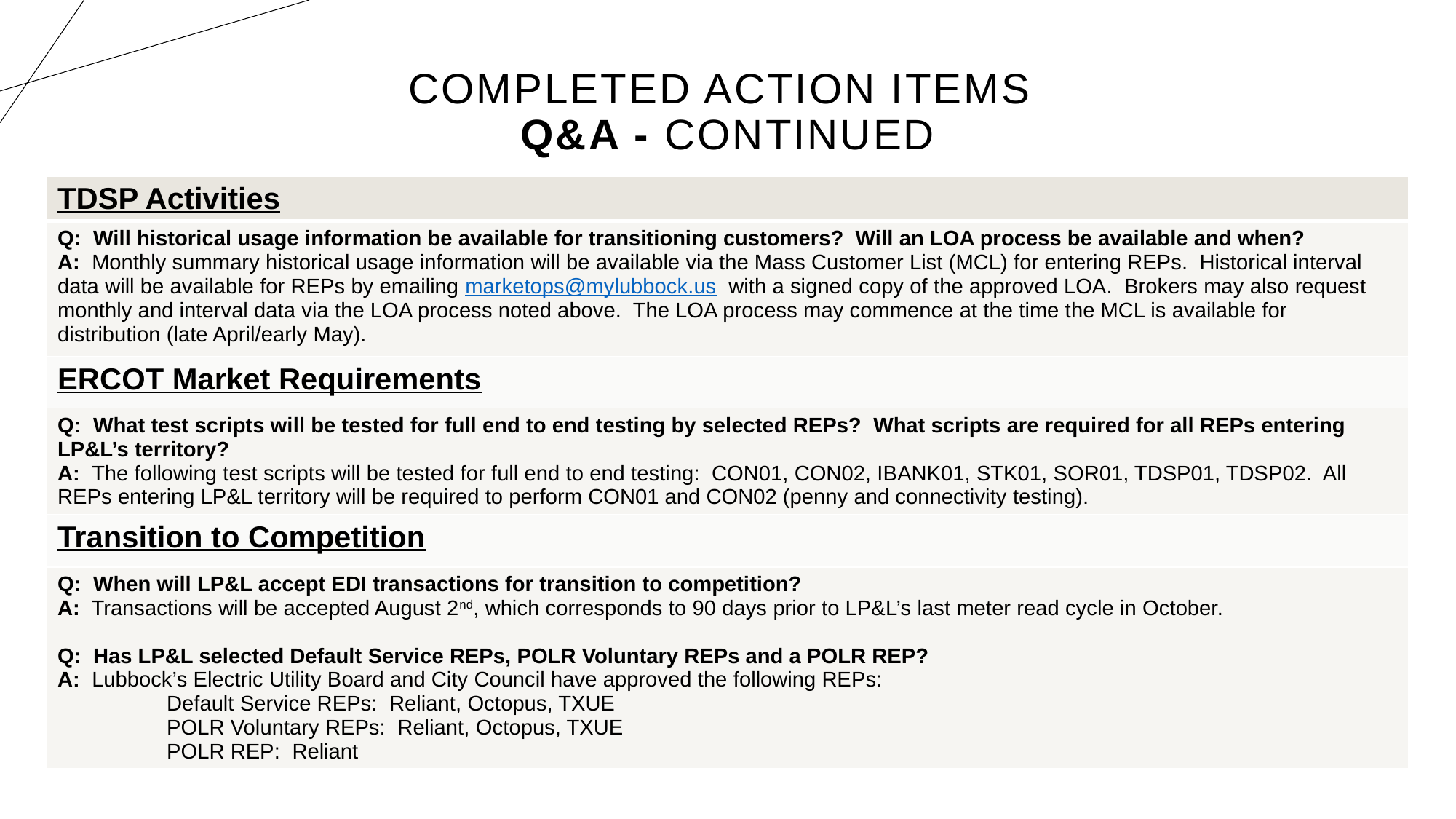

# Completed Action Items Q&A - continued
| TDSP Activities |
| --- |
| Q: Will historical usage information be available for transitioning customers? Will an LOA process be available and when? A: Monthly summary historical usage information will be available via the Mass Customer List (MCL) for entering REPs. Historical interval data will be available for REPs by emailing marketops@mylubbock.us with a signed copy of the approved LOA. Brokers may also request monthly and interval data via the LOA process noted above. The LOA process may commence at the time the MCL is available for distribution (late April/early May). |
| ERCOT Market Requirements |
| Q: What test scripts will be tested for full end to end testing by selected REPs? What scripts are required for all REPs entering LP&L’s territory? A: The following test scripts will be tested for full end to end testing: CON01, CON02, IBANK01, STK01, SOR01, TDSP01, TDSP02. All REPs entering LP&L territory will be required to perform CON01 and CON02 (penny and connectivity testing). |
| Transition to Competition |
| Q: When will LP&L accept EDI transactions for transition to competition? A: Transactions will be accepted August 2nd, which corresponds to 90 days prior to LP&L’s last meter read cycle in October.   Q: Has LP&L selected Default Service REPs, POLR Voluntary REPs and a POLR REP? A: Lubbock’s Electric Utility Board and City Council have approved the following REPs: Default Service REPs: Reliant, Octopus, TXUE POLR Voluntary REPs: Reliant, Octopus, TXUE POLR REP: Reliant |